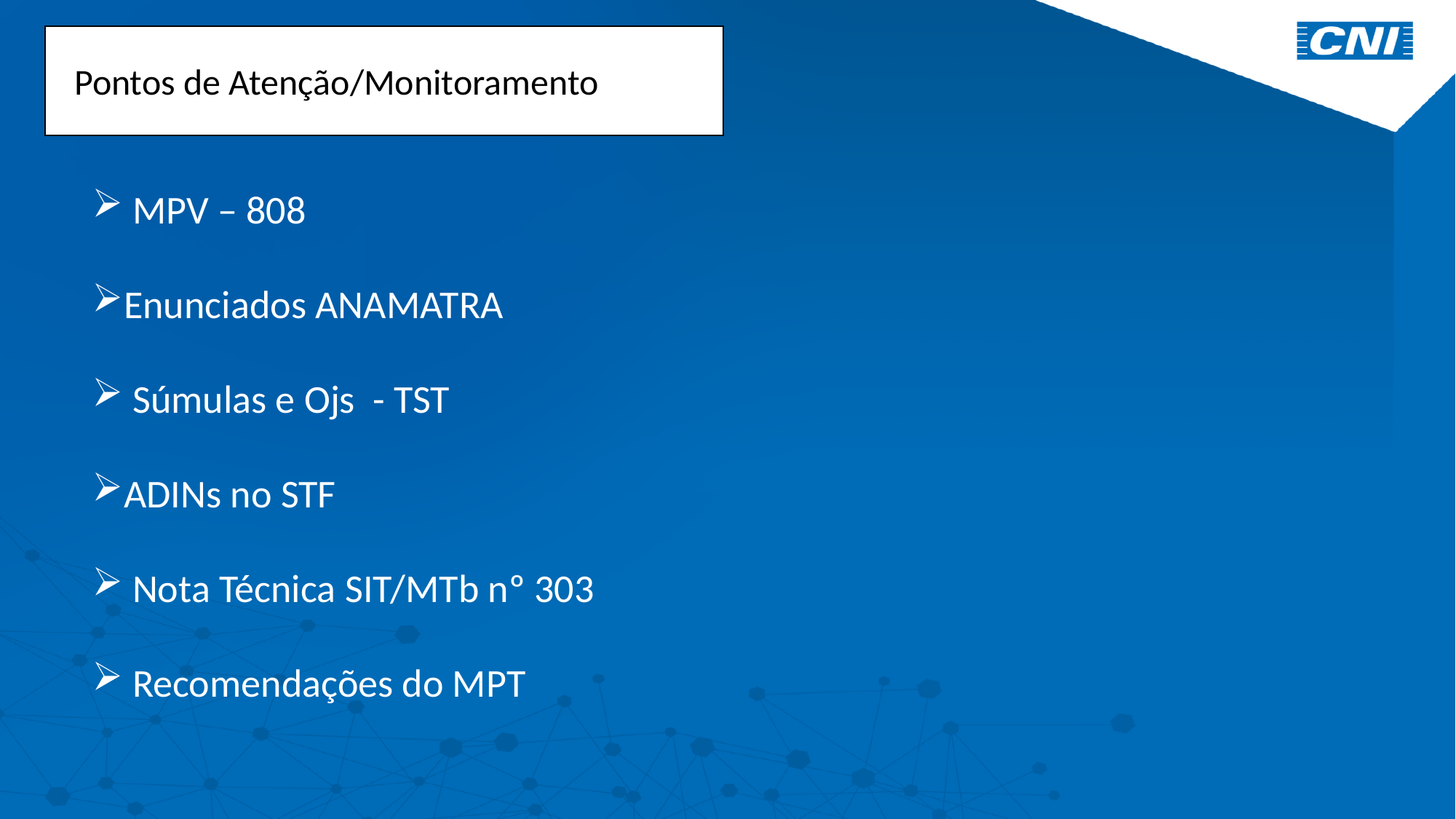

Pontos de Atenção/Monitoramento
 MPV – 808

Enunciados ANAMATRA

 Súmulas e Ojs  - TST

ADINs no STF

 Nota Técnica SIT/MTb nº 303

 Recomendações do MPT